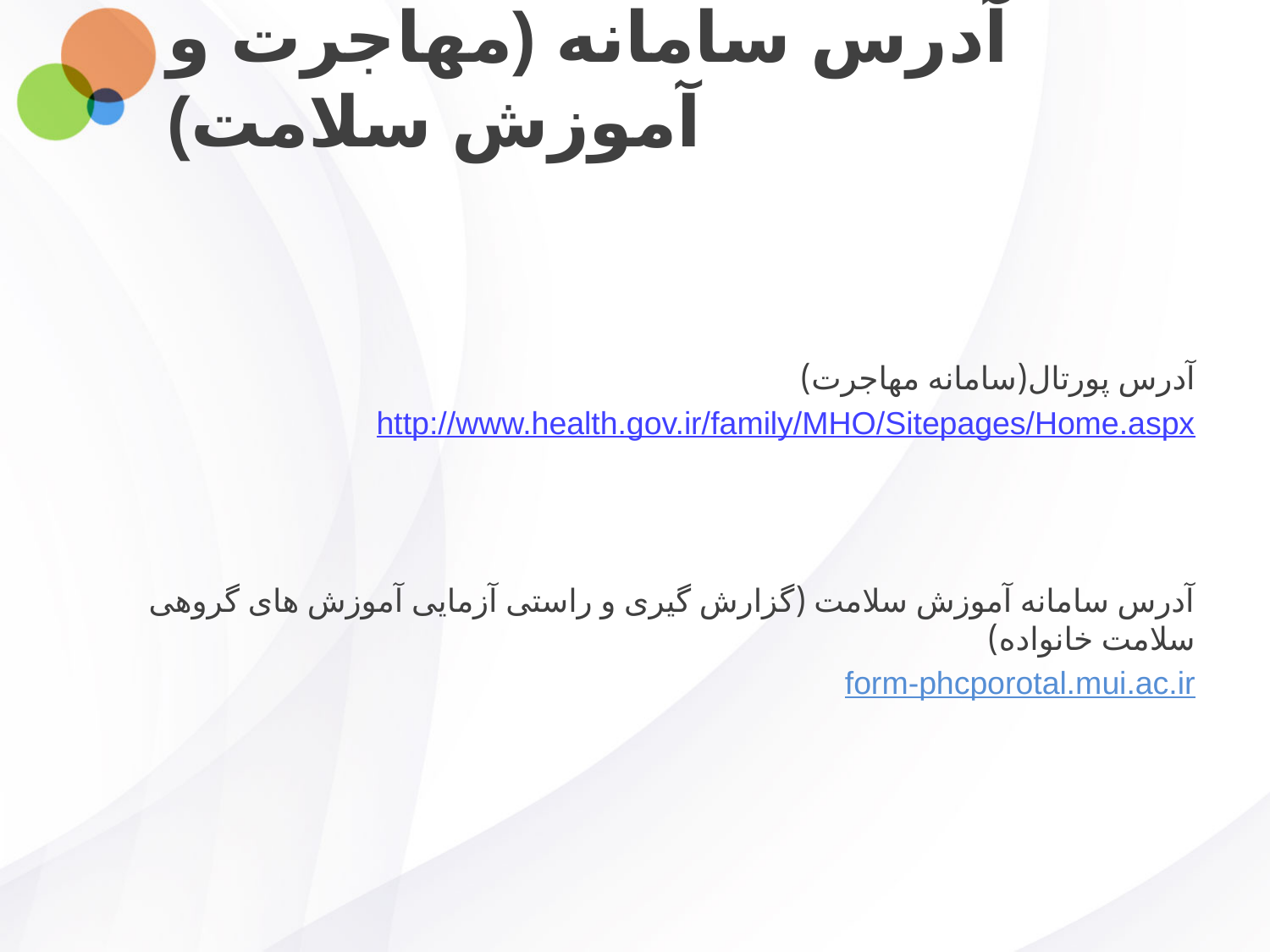

# آدرس سامانه (مهاجرت و آموزش سلامت)

آدرس پورتال(سامانه مهاجرت)
http://www.health.gov.ir/family/MHO/Sitepages/Home.aspx

آدرس سامانه آموزش سلامت (گزارش گیری و راستی آزمایی آموزش های گروهی سلامت خانواده)
form-phcporotal.mui.ac.ir